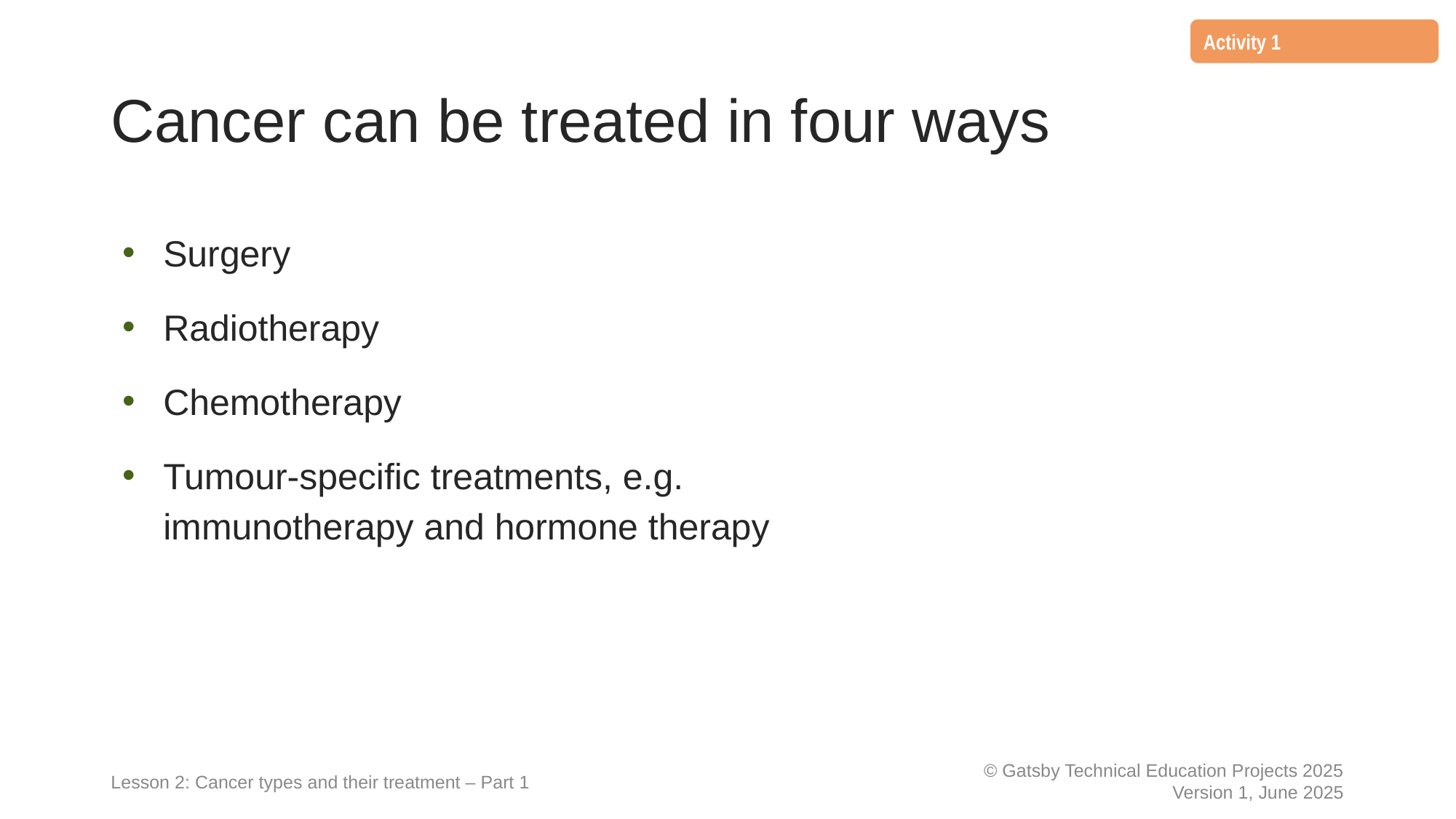

Activity 1
# Cancer can be treated in four ways
Surgery
Radiotherapy
Chemotherapy
Tumour-specific treatments, e.g. immunotherapy and hormone therapy

Lesson 2: Cancer types and their treatment – Part 1